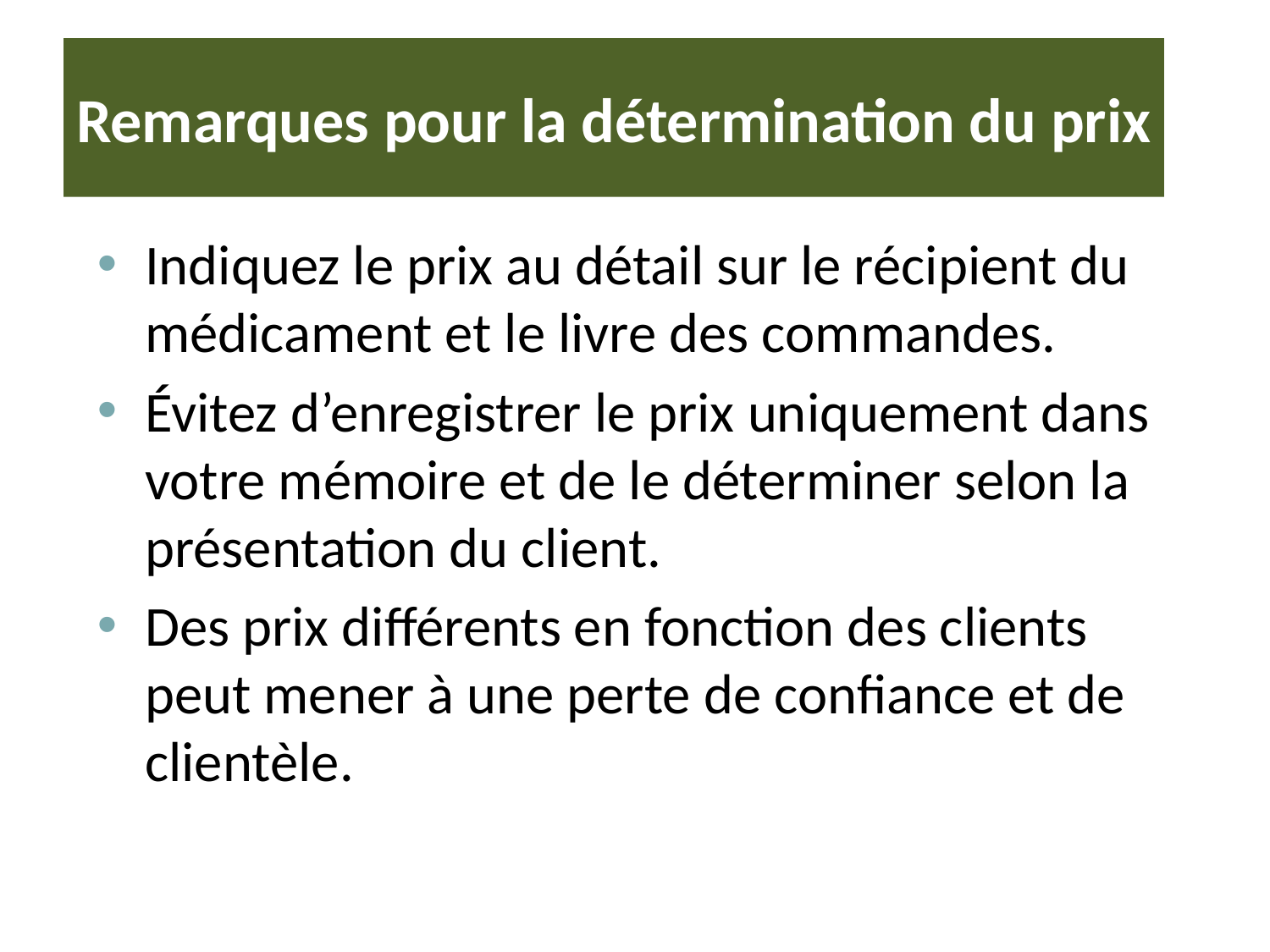

# Remarques pour la détermination du prix
Indiquez le prix au détail sur le récipient du médicament et le livre des commandes.
Évitez d’enregistrer le prix uniquement dans votre mémoire et de le déterminer selon la présentation du client.
Des prix différents en fonction des clients peut mener à une perte de confiance et de clientèle.